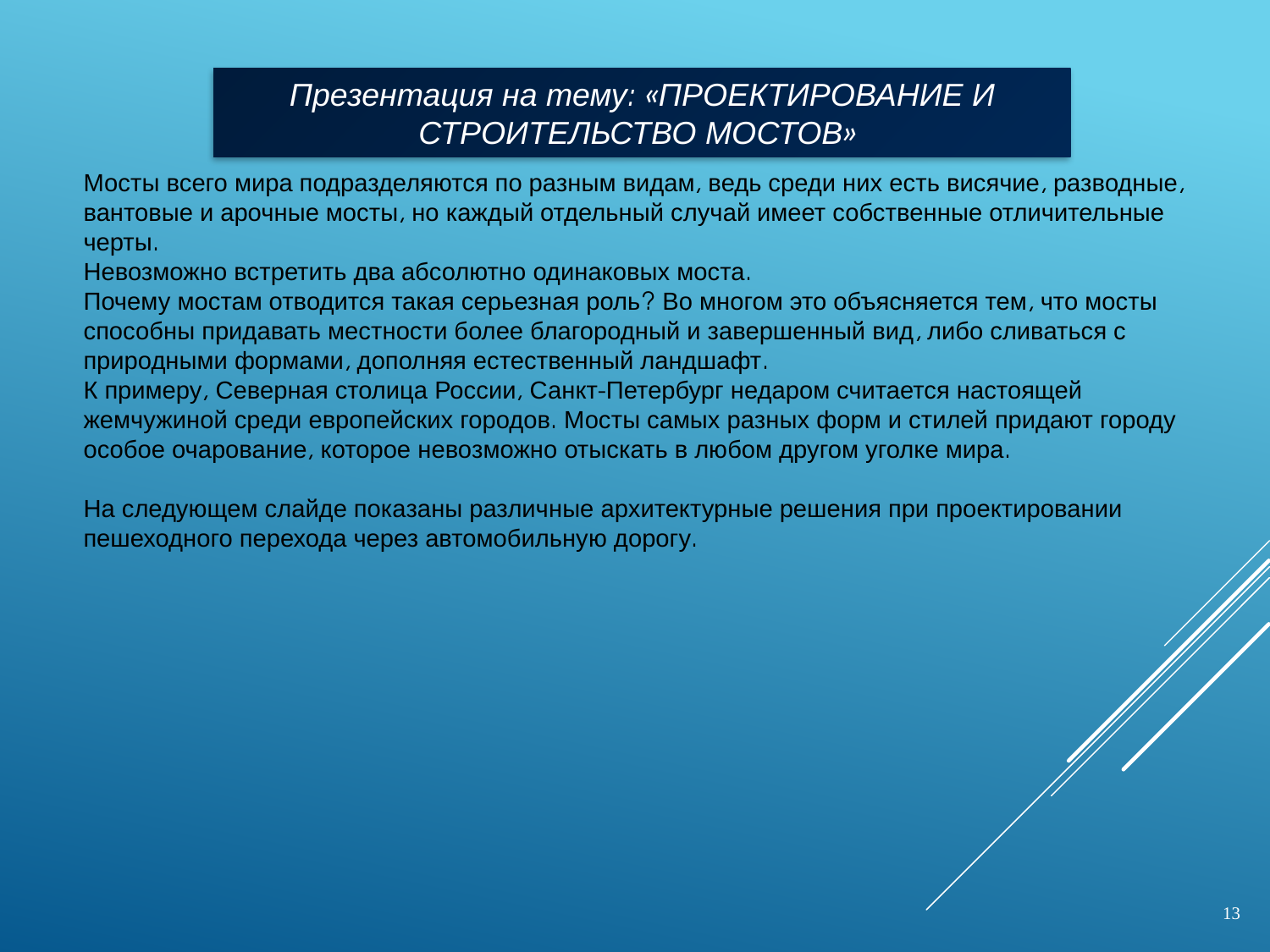

Презентация на тему: «ПРОЕКТИРОВАНИЕ И СТРОИТЕЛЬСТВО МОСТОВ»

Мосты всего мира подразделяются по разным видам, ведь среди них есть висячие, разводные, вантовые и арочные мосты, но каждый отдельный случай имеет собственные отличительные черты.
Невозможно встретить два абсолютно одинаковых моста.
Почему мостам отводится такая серьезная роль? Во многом это объясняется тем, что мосты способны придавать местности более благородный и завершенный вид, либо сливаться с природными формами, дополняя естественный ландшафт.
К примеру, Северная столица России, Санкт-Петербург недаром считается настоящей жемчужиной среди европейских городов. Мосты самых разных форм и стилей придают городу особое очарование, которое невозможно отыскать в любом другом уголке мира.

На следующем слайде показаны различные архитектурные решения при проектировании пешеходного перехода через автомобильную дорогу.

13